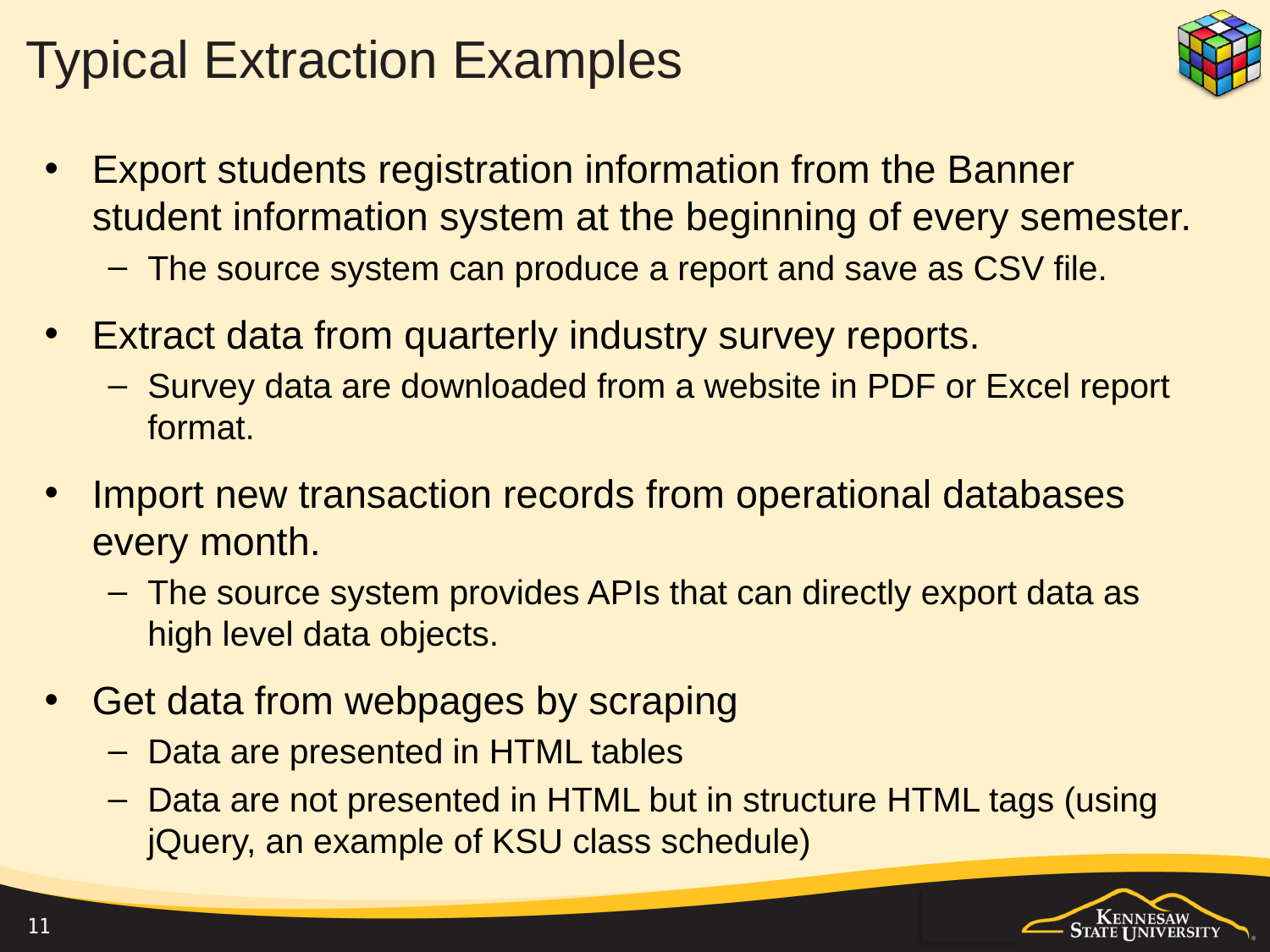

# Typical Extraction Examples
Export students registration information from the Banner student information system at the beginning of every semester.
The source system can produce a report and save as CSV file.
Extract data from quarterly industry survey reports.
Survey data are downloaded from a website in PDF or Excel report format.
Import new transaction records from operational databases every month.
The source system provides APIs that can directly export data as high level data objects.
Get data from webpages by scraping
Data are presented in HTML tables
Data are not presented in HTML but in structure HTML tags (using jQuery, an example of KSU class schedule)
11